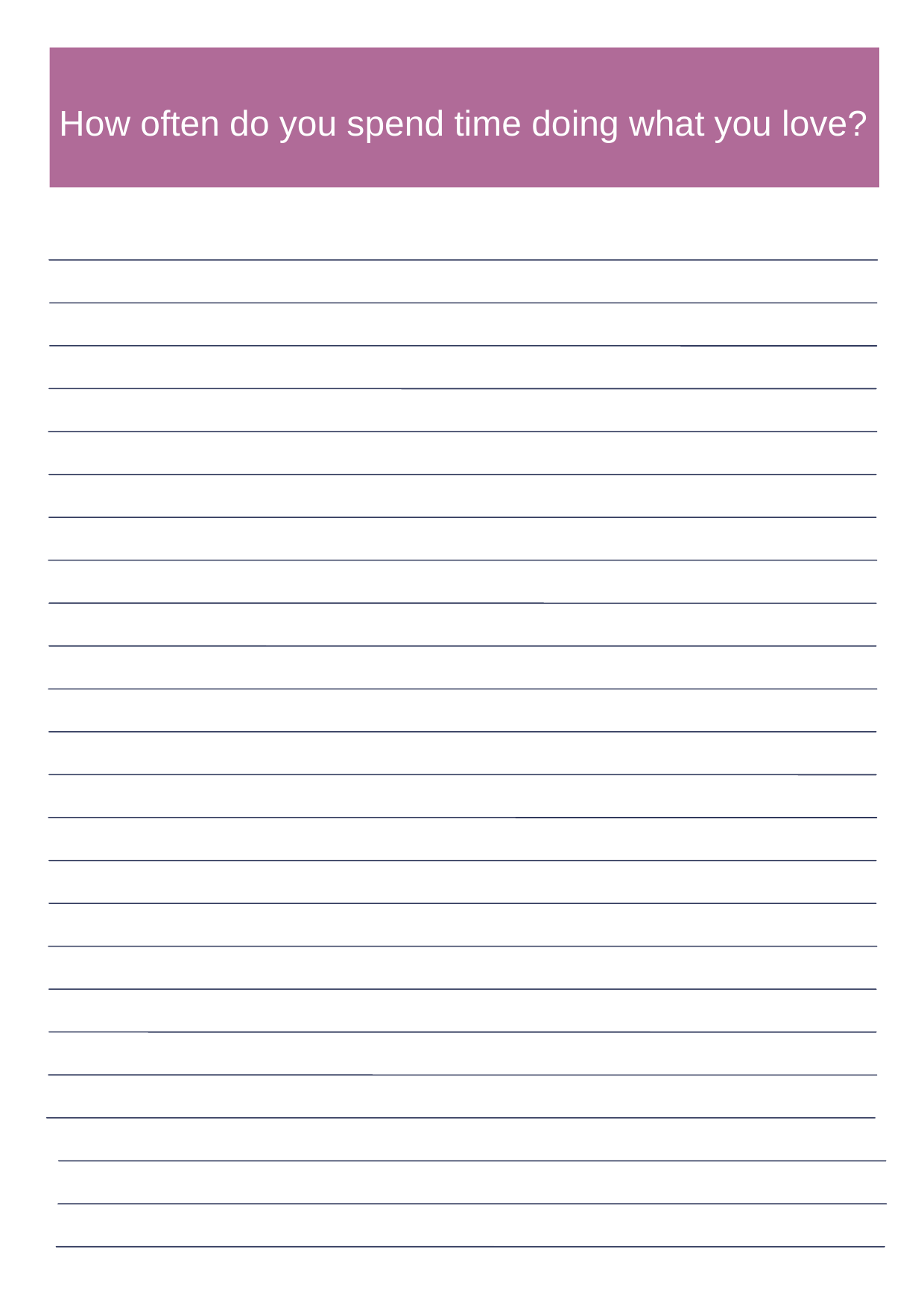

How often do you spend time doing what you love?